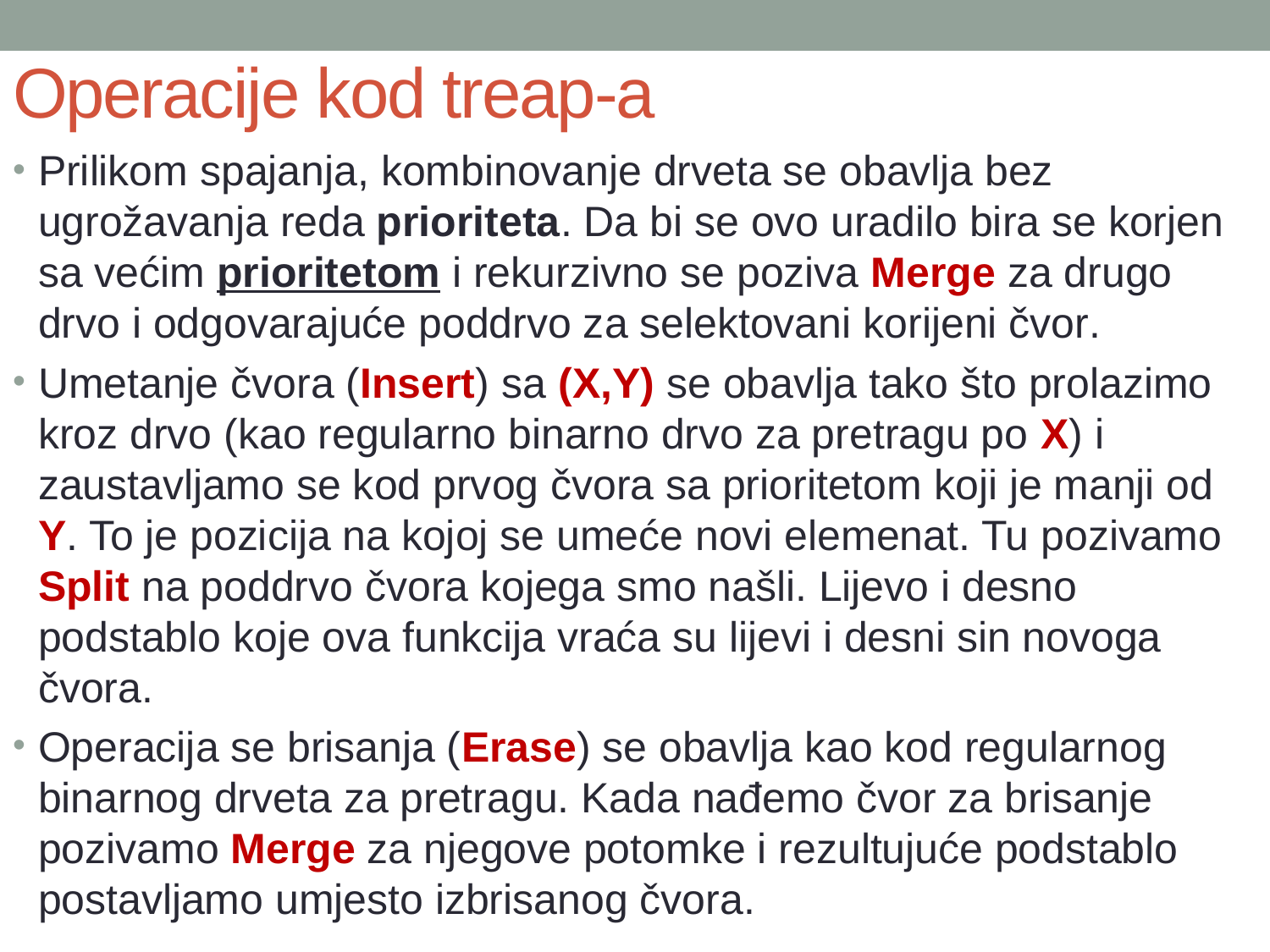

# Operacije kod treap-a
Prilikom spajanja, kombinovanje drveta se obavlja bez ugrožavanja reda prioriteta. Da bi se ovo uradilo bira se korjen sa većim prioritetom i rekurzivno se poziva Merge za drugo drvo i odgovarajuće poddrvo za selektovani korijeni čvor.
Umetanje čvora (Insert) sa (X,Y) se obavlja tako što prolazimo kroz drvo (kao regularno binarno drvo za pretragu po X) i zaustavljamo se kod prvog čvora sa prioritetom koji je manji od Y. To je pozicija na kojoj se umeće novi elemenat. Tu pozivamo Split na poddrvo čvora kojega smo našli. Lijevo i desno podstablo koje ova funkcija vraća su lijevi i desni sin novoga čvora.
Operacija se brisanja (Erase) se obavlja kao kod regularnog binarnog drveta za pretragu. Kada nađemo čvor za brisanje pozivamo Merge za njegove potomke i rezultujuće podstablo postavljamo umjesto izbrisanog čvora.